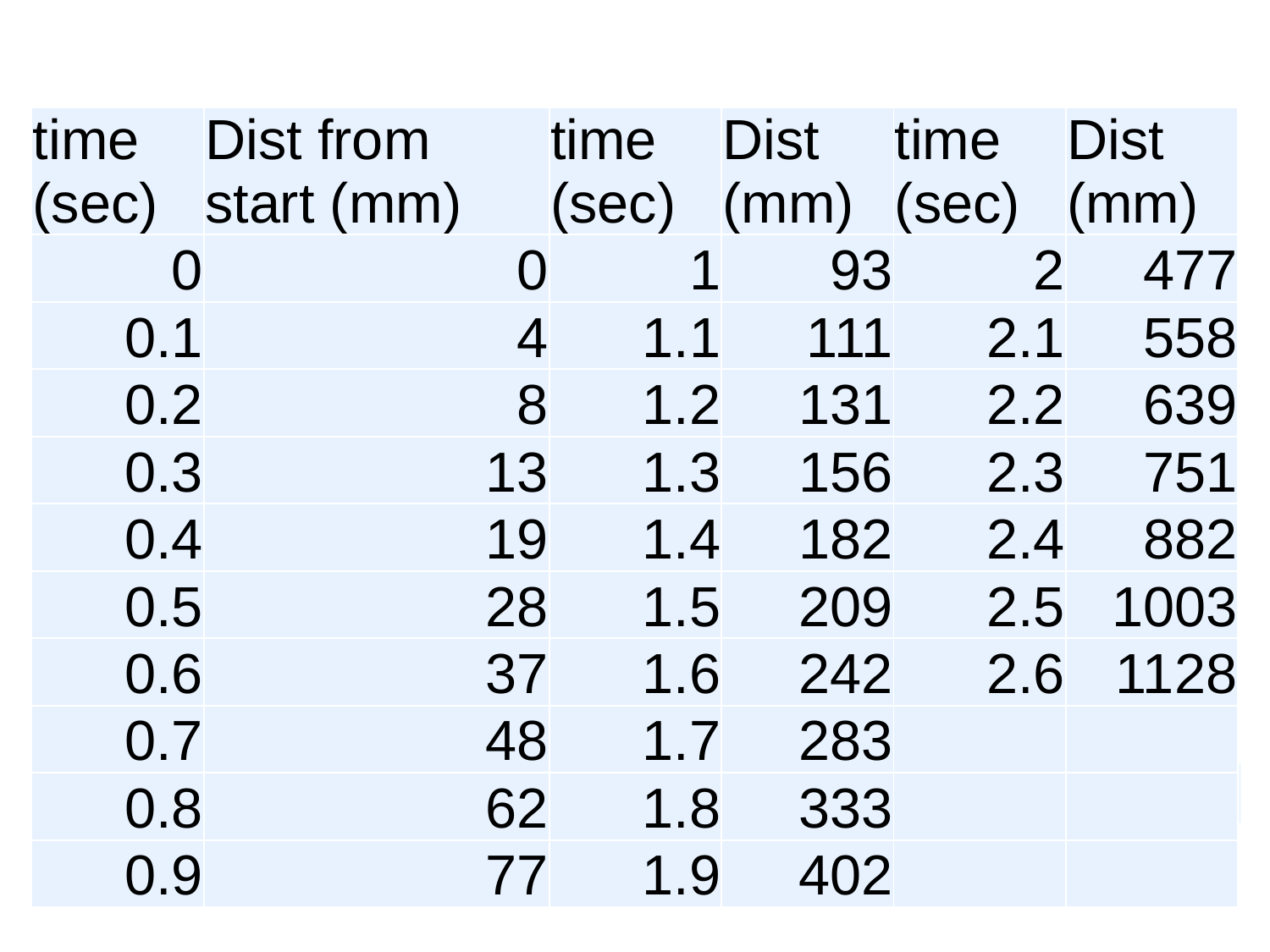

| time (sec) | Dist from start (mm) | time (sec) | Dist (mm) | time (sec) | Dist (mm) |
| --- | --- | --- | --- | --- | --- |
| 0 | 0 | 1 | 93 | 2 | 477 |
| 0.1 | 4 | 1.1 | 111 | 2.1 | 558 |
| 0.2 | 8 | 1.2 | 131 | 2.2 | 639 |
| 0.3 | 13 | 1.3 | 156 | 2.3 | 751 |
| 0.4 | 19 | 1.4 | 182 | 2.4 | 882 |
| 0.5 | 28 | 1.5 | 209 | 2.5 | 1003 |
| 0.6 | 37 | 1.6 | 242 | 2.6 | 1128 |
| 0.7 | 48 | 1.7 | 283 |  |  |
| 0.8 | 62 | 1.8 | 333 |  |  |
| 0.9 | 77 | 1.9 | 402 |  |  |